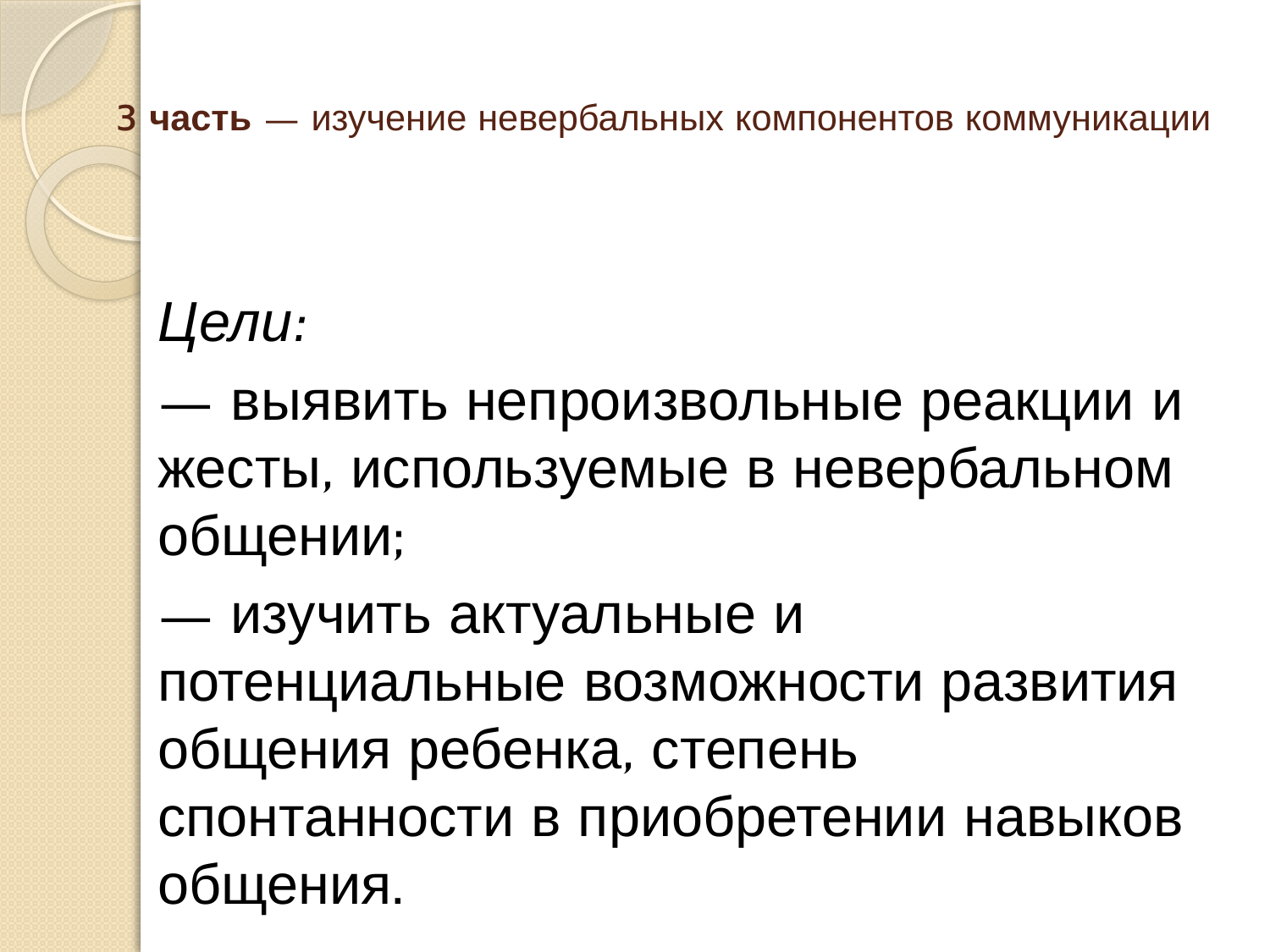

# 3 часть — изучение невербальных компонентов коммуникации

Цели:
— выявить непроизвольные реакции и жесты, используемые в невербальном общении;
— изучить актуальные и потенциальные возможности развития общения ребенка, степень спонтанности в приобретении навыков общения.